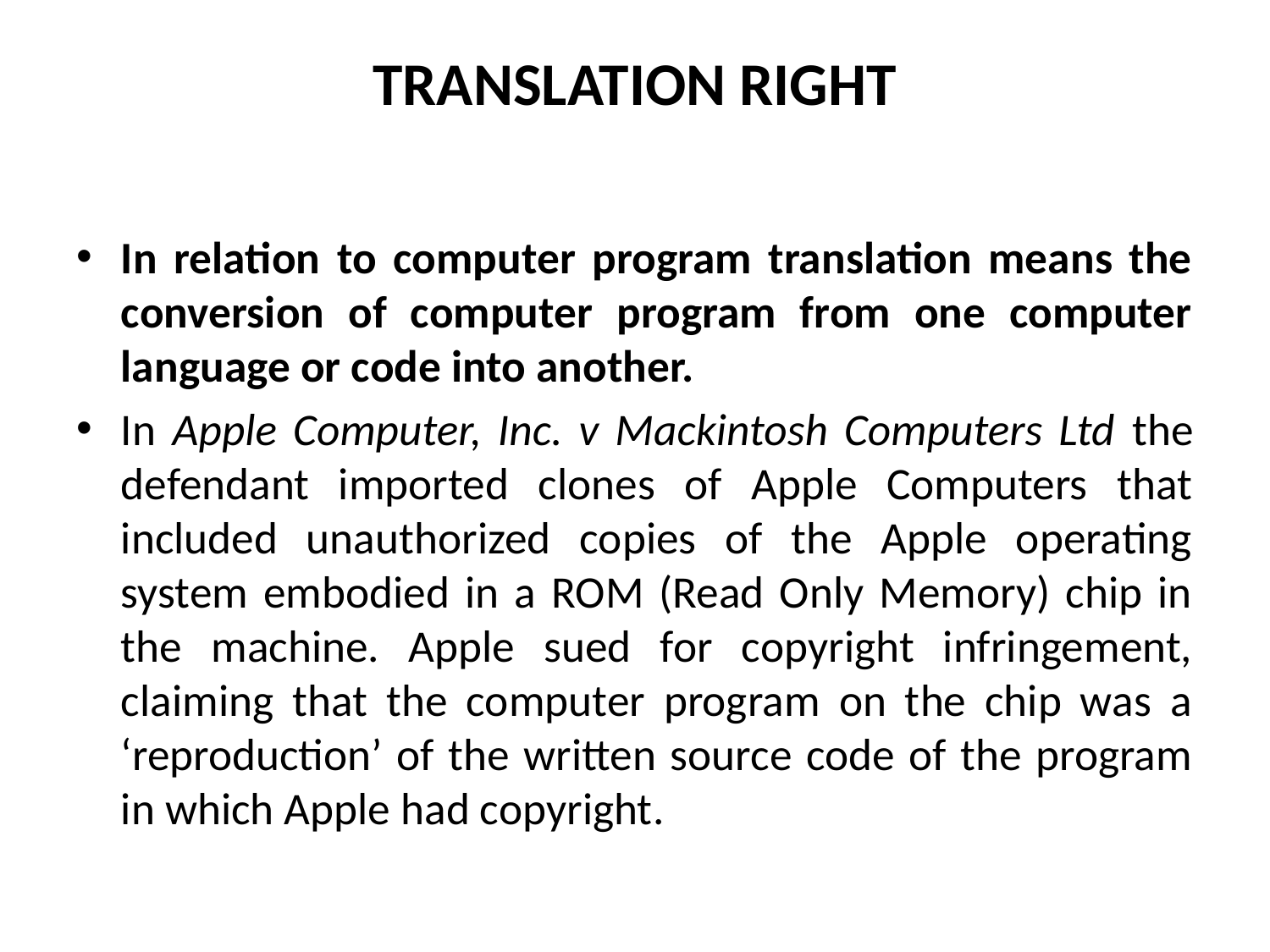

# TRANSLATION RIGHT
In relation to computer program translation means the conversion of computer program from one computer language or code into another.
In Apple Computer, Inc. v Mackintosh Computers Ltd the defendant imported clones of Apple Computers that included unauthorized copies of the Apple operating system embodied in a ROM (Read Only Memory) chip in the machine. Apple sued for copyright infringement, claiming that the computer program on the chip was a ‘reproduction’ of the written source code of the program in which Apple had copyright.